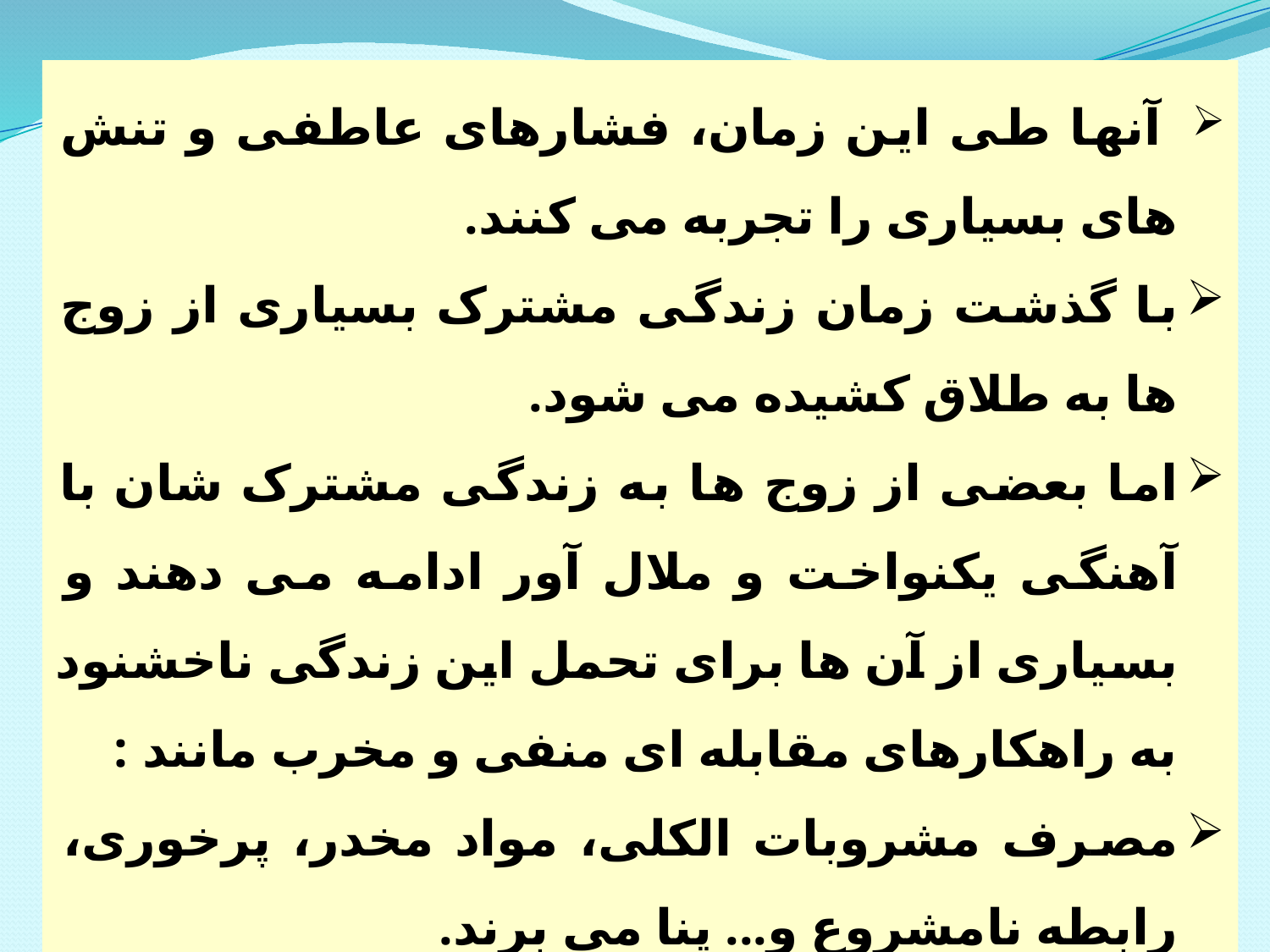

آنها طی این زمان، فشارهای عاطفی و تنش های بسیاری را تجربه می کنند.
با گذشت زمان زندگی مشترک بسیاری از زوج ها به طلاق کشیده می شود.
اما بعضی از زوج ها به زندگی مشترک شان با آهنگی یکنواخت و ملال آور ادامه می دهند و بسیاری از آن ها برای تحمل این زندگی ناخشنود به راهکارهای مقابله ای منفی و مخرب مانند :
مصرف مشروبات الکلی، مواد مخدر، پرخوری، رابطه نامشروع و... پنا می برند.